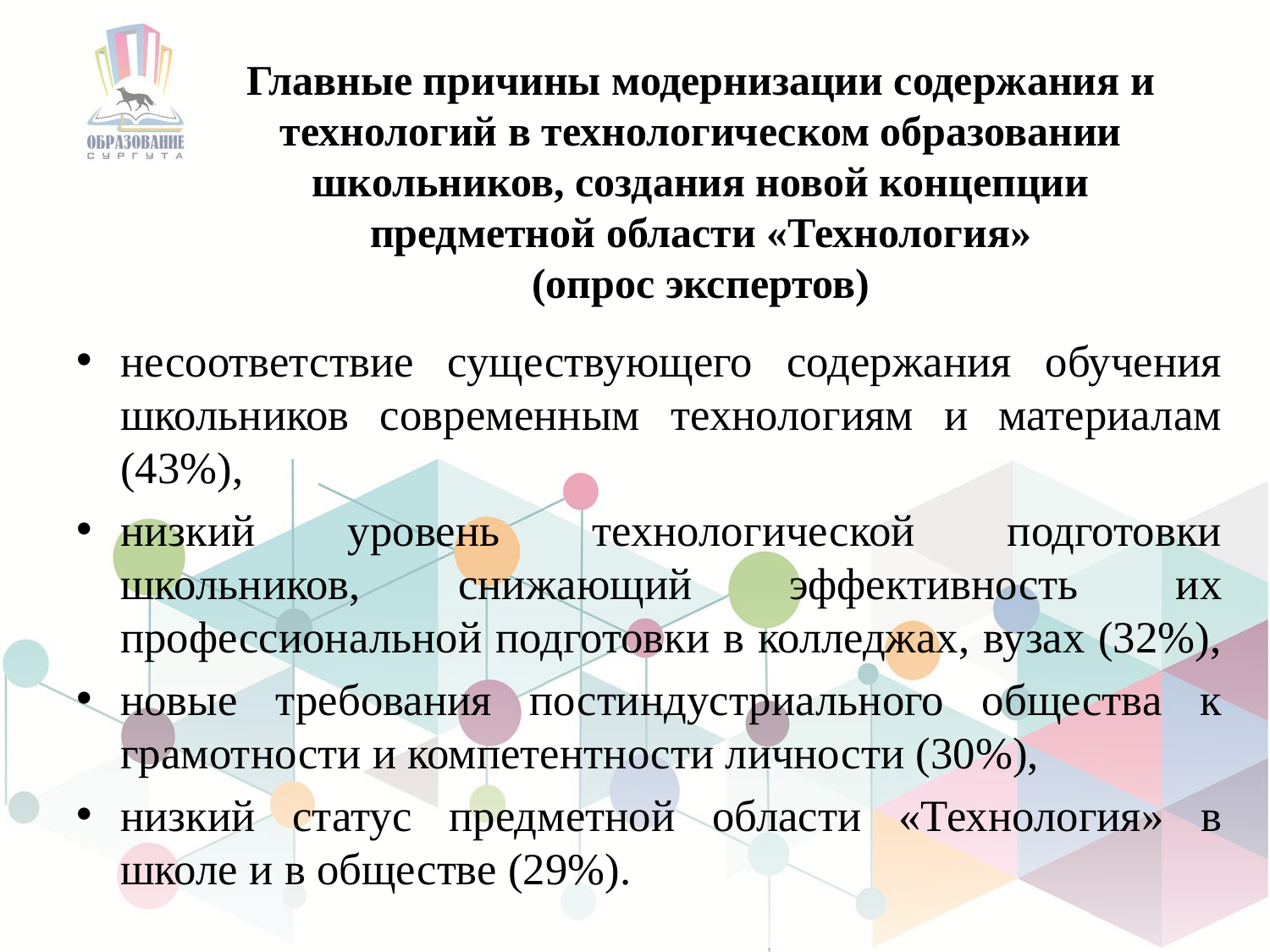

# Главные причины модернизации содержания и технологий в технологическом образовании школьников, создания новой концепции предметной области «Технология» (опрос экспертов)
несоответствие существующего содержания обучения школьников современным технологиям и материалам (43%),
низкий уровень технологической подготовки школьников, снижающий эффективность их профессиональной подготовки в колледжах, вузах (32%),
новые требования постиндустриального общества к грамотности и компетентности личности (30%),
низкий статус предметной области «Технология» в школе и в обществе (29%).